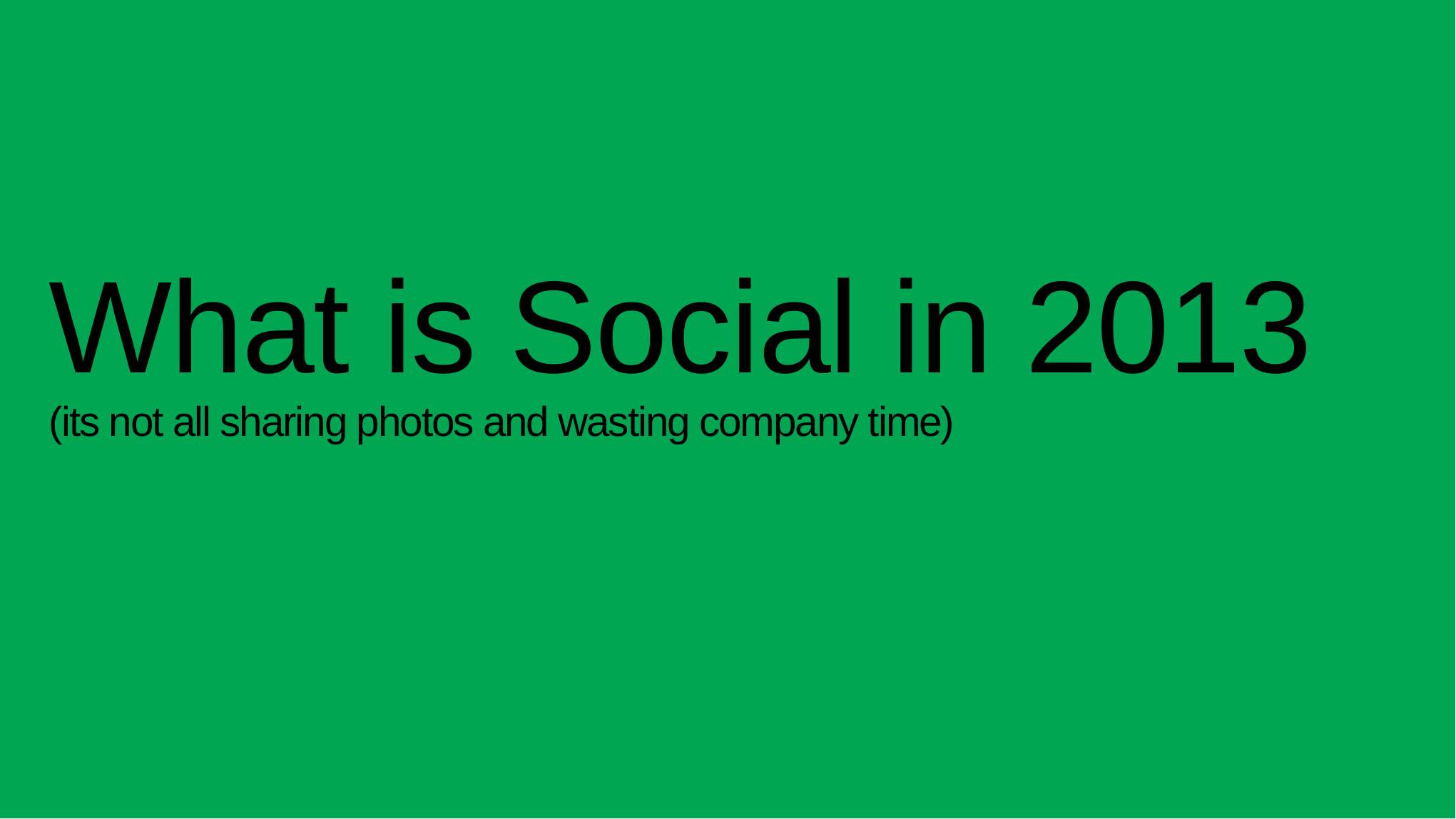

# What is Social in 2013 (its not all sharing photos and wasting company time)